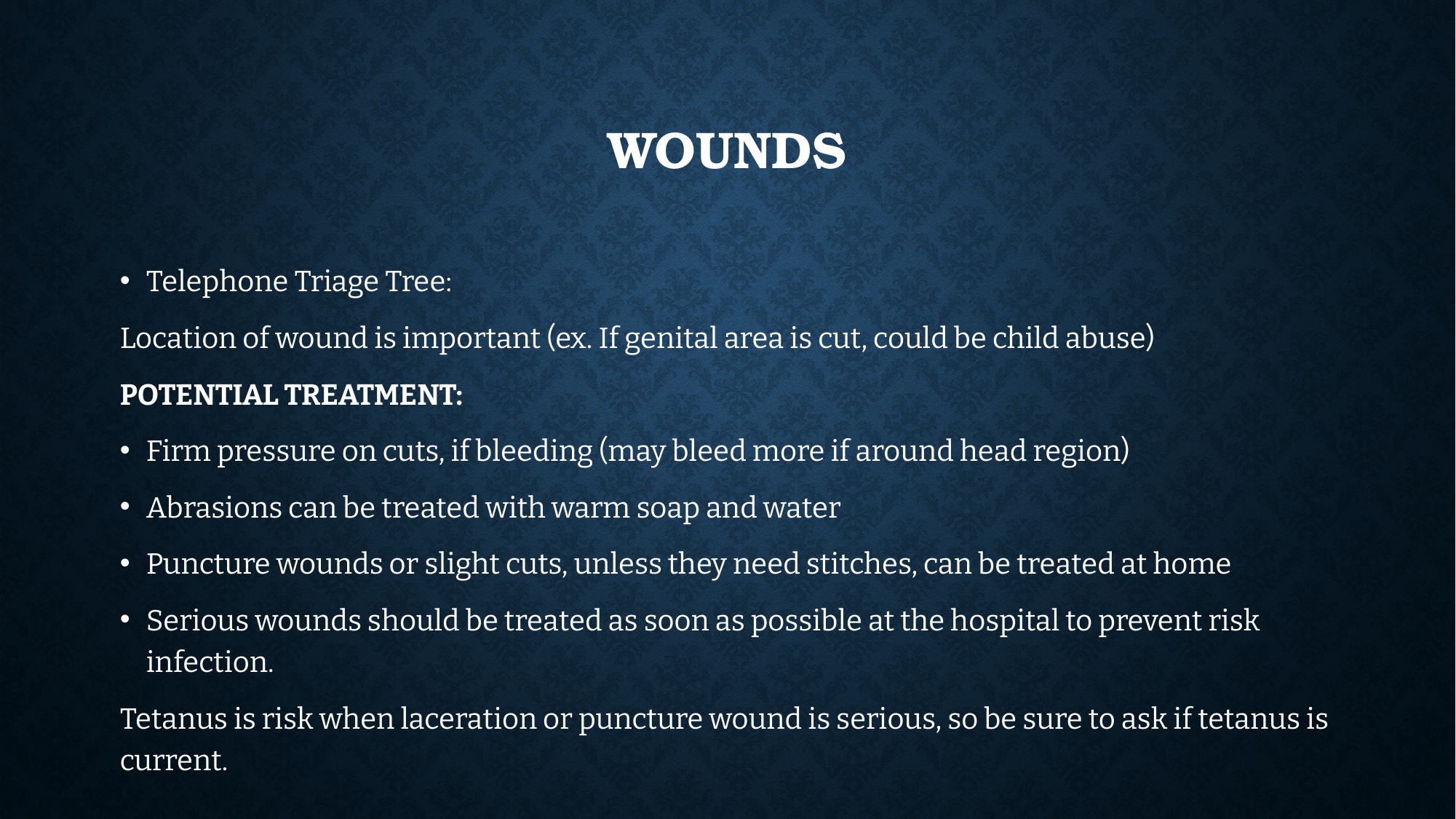

# Wounds
Telephone Triage Tree:
Location of wound is important (ex. If genital area is cut, could be child abuse)
POTENTIAL TREATMENT:
Firm pressure on cuts, if bleeding (may bleed more if around head region)
Abrasions can be treated with warm soap and water
Puncture wounds or slight cuts, unless they need stitches, can be treated at home
Serious wounds should be treated as soon as possible at the hospital to prevent risk infection.
Tetanus is risk when laceration or puncture wound is serious, so be sure to ask if tetanus is current.